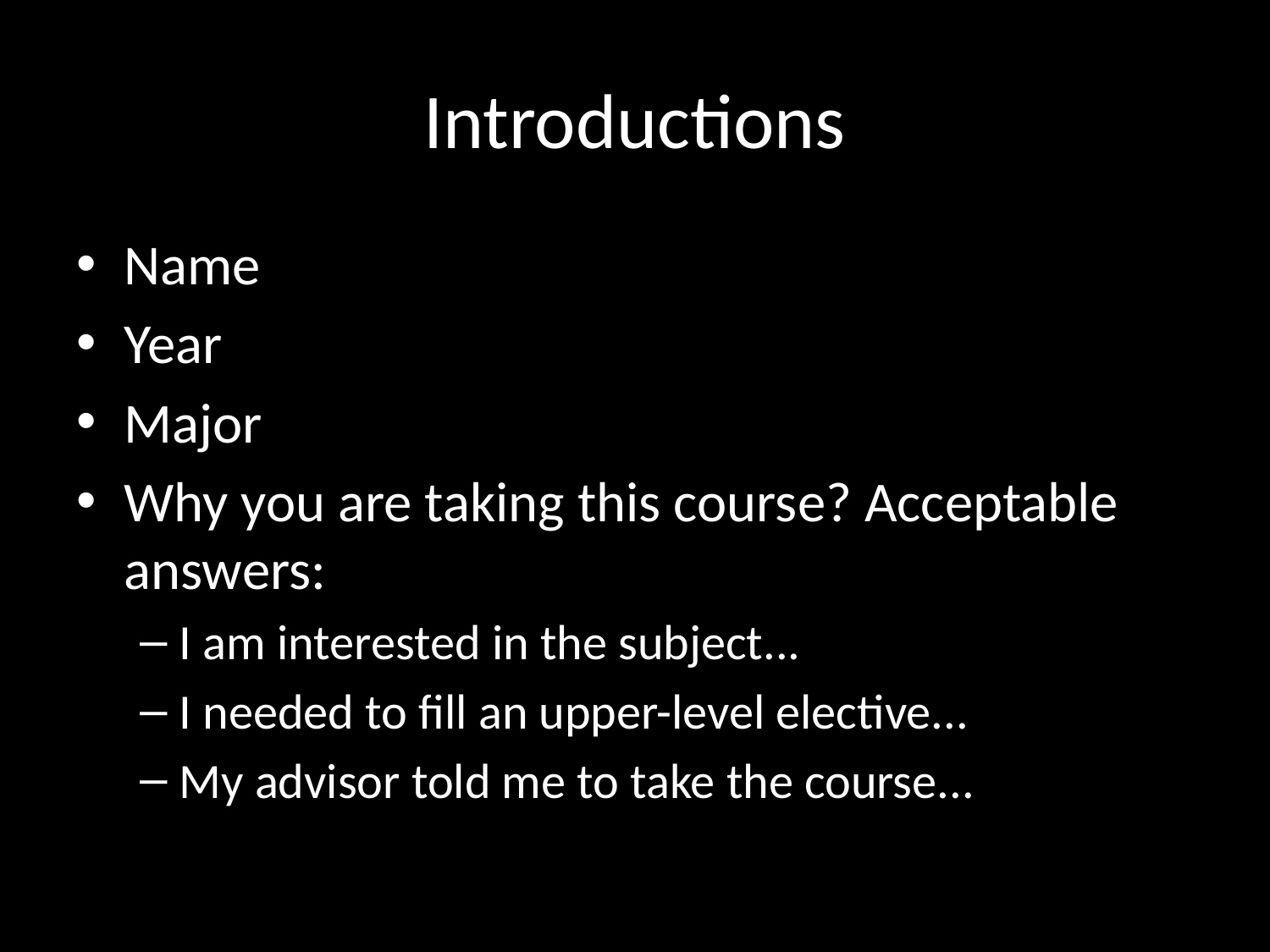

# Introductions
Name
Year
Major
Why you are taking this course? Acceptable answers:
I am interested in the subject...
I needed to fill an upper-level elective...
My advisor told me to take the course...